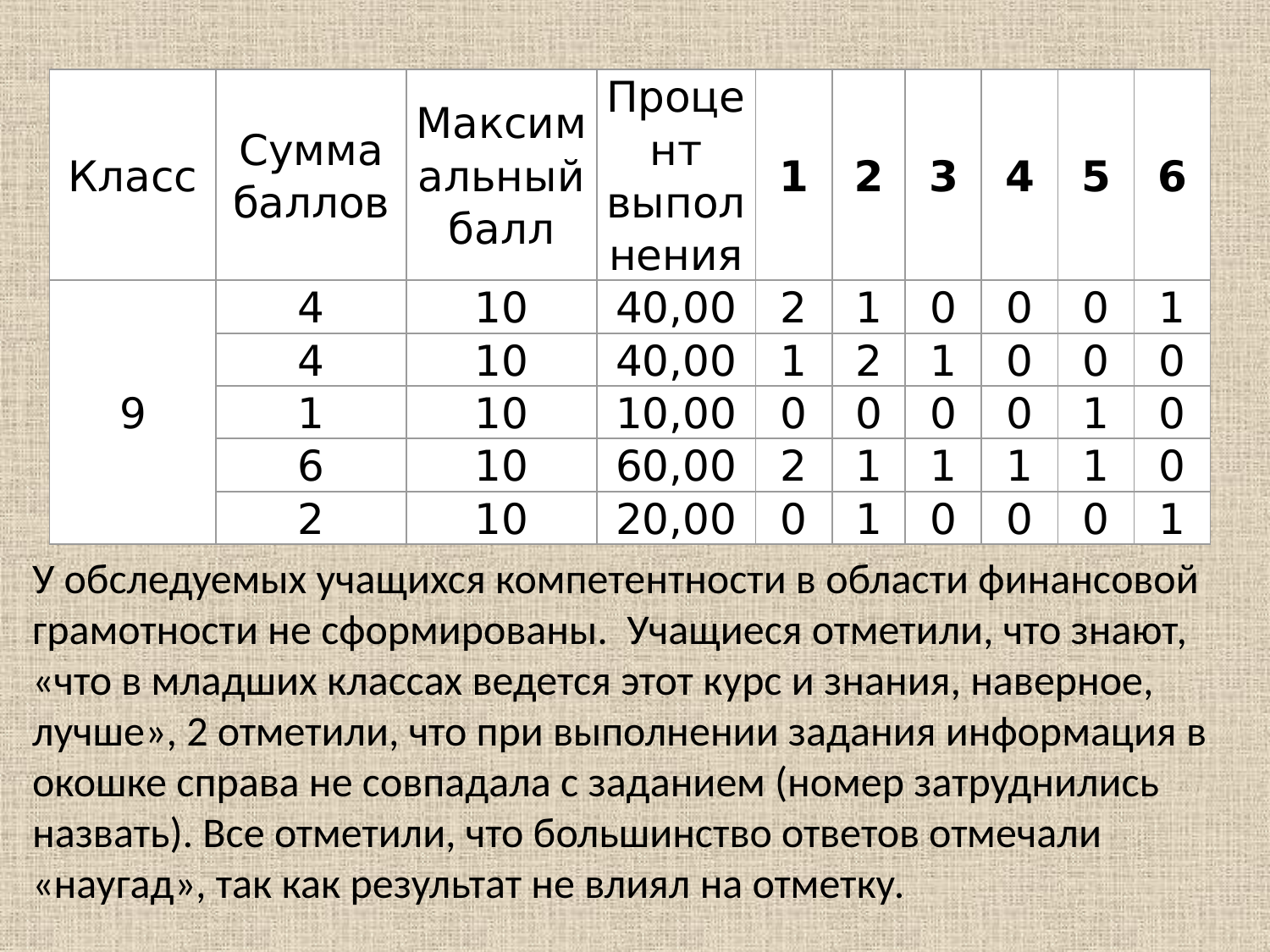

| Класс | Сумма баллов | Максимальный балл | Процент выполнения | 1 | 2 | 3 | 4 | 5 | 6 |
| --- | --- | --- | --- | --- | --- | --- | --- | --- | --- |
| 9 | 4 | 10 | 40,00 | 2 | 1 | 0 | 0 | 0 | 1 |
|  | 4 | 10 | 40,00 | 1 | 2 | 1 | 0 | 0 | 0 |
|  | 1 | 10 | 10,00 | 0 | 0 | 0 | 0 | 1 | 0 |
|  | 6 | 10 | 60,00 | 2 | 1 | 1 | 1 | 1 | 0 |
|  | 2 | 10 | 20,00 | 0 | 1 | 0 | 0 | 0 | 1 |
У обследуемых учащихся компетентности в области финансовой грамотности не сформированы.  Учащиеся отметили, что знают, «что в младших классах ведется этот курс и знания, наверное, лучше», 2 отметили, что при выполнении задания информация в окошке справа не совпадала с заданием (номер затруднились назвать). Все отметили, что большинство ответов отмечали «наугад», так как результат не влиял на отметку.